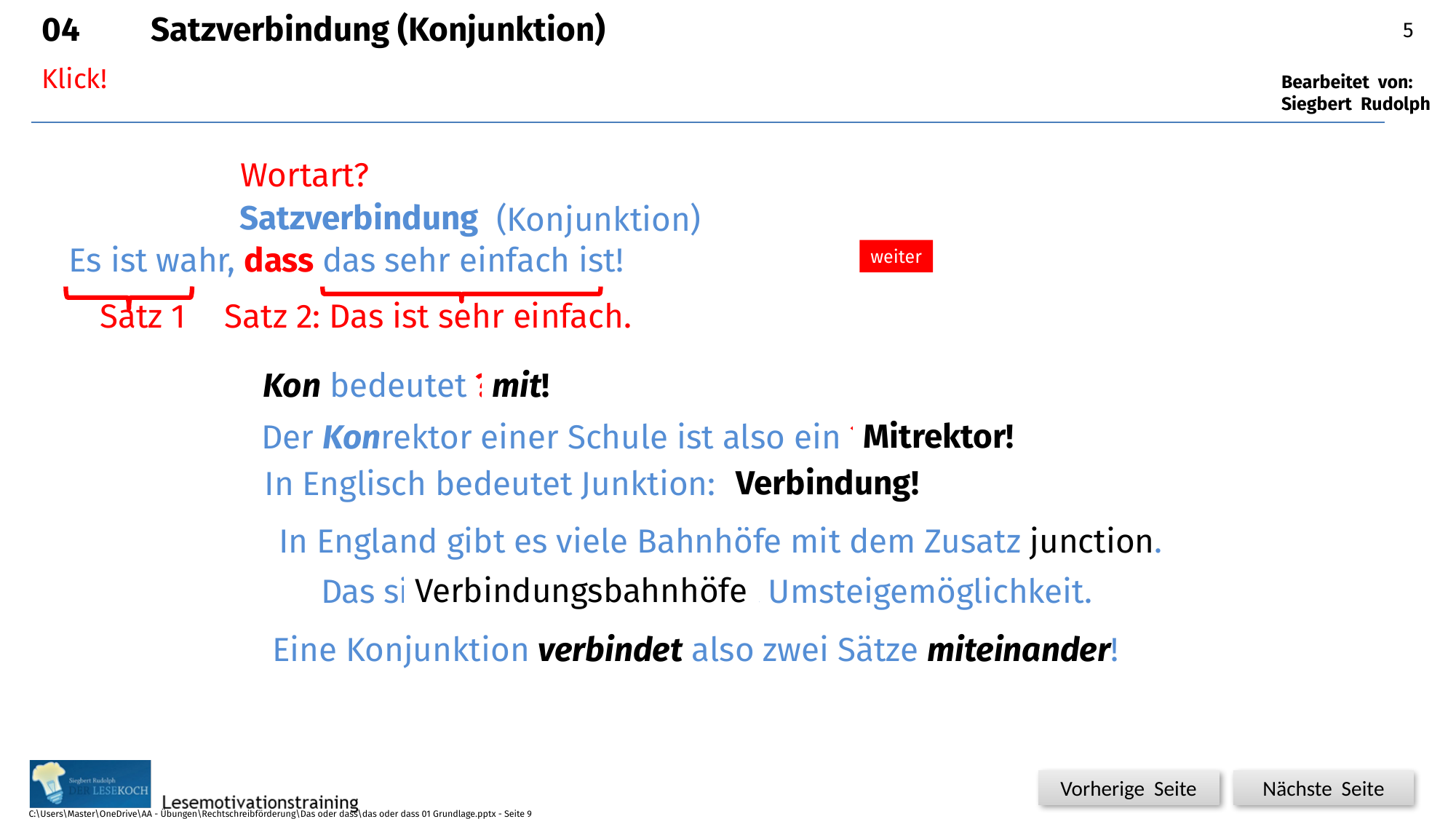

04	Satzverbindung (Konjunktion)
5
Klick!
Wortart?

Satzverbindung (??????????????)
(Konjunktion)
Es ist wahr, dass das sehr einfach ist!

weiter
Satz 1
Satz 2: Das ist sehr einfach.
mit!
Kon bedeutet ?????!
Mitrektor!
Der Konrektor einer Schule ist also ein ?????.
Verbindung!
In Englisch bedeutet Junktion: ?????.
In England gibt es viele Bahnhöfe mit dem Zusatz junction.
Verbindungsbahnhöfe
Das sind          	?????	       mit Umsteigemöglichkeit.
Eine Konjunktion verbindet also zwei Sätze miteinander!
C:\Users\Master\OneDrive\AA - Übungen\Rechtschreibförderung\Das oder dass\das oder dass 01 Grundlage.pptx - Seite 9